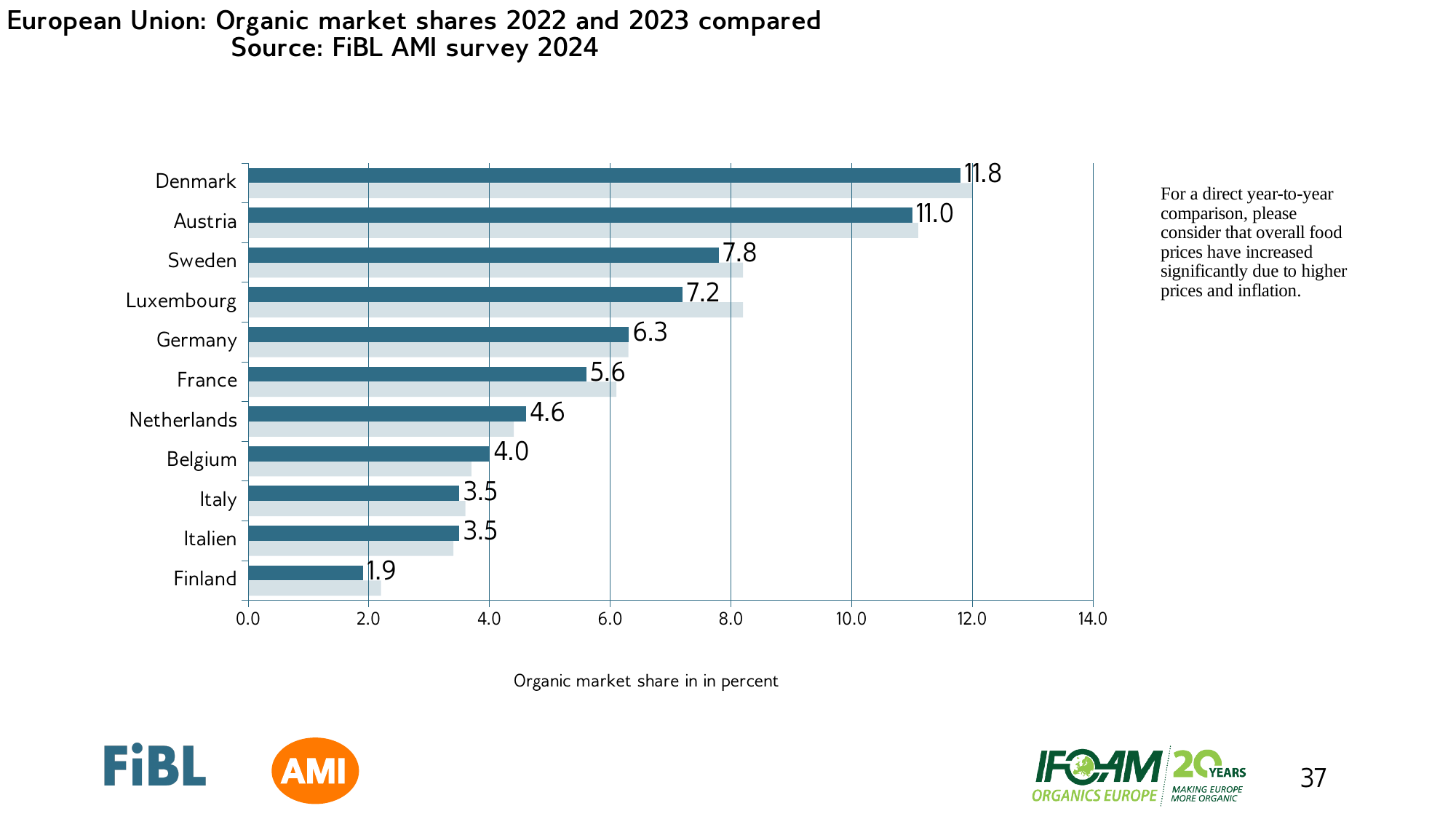

### Chart: European Union: Organic market shares 2022 and 2023 compared
Source: FiBL AMI survey 2024

| Category | Anteil [%] 2022 | Anteil [%] 20223 |
|---|---|---|
| Finland | 2.2 | 1.9 |
| Italien | 3.4 | 3.5 |
| Italy | 3.6 | 3.5 |
| Belgium | 3.7 | 4.0 |
| Netherlands | 4.4 | 4.6 |
| France | 6.1 | 5.6 |
| Germany | 6.3 | 6.3 |
| Luxembourg | 8.2 | 7.2 |
| Sweden | 8.2 | 7.8 |
| Austria | 11.1 | 11.0 |
| Denmark | 12.0 | 11.8 |